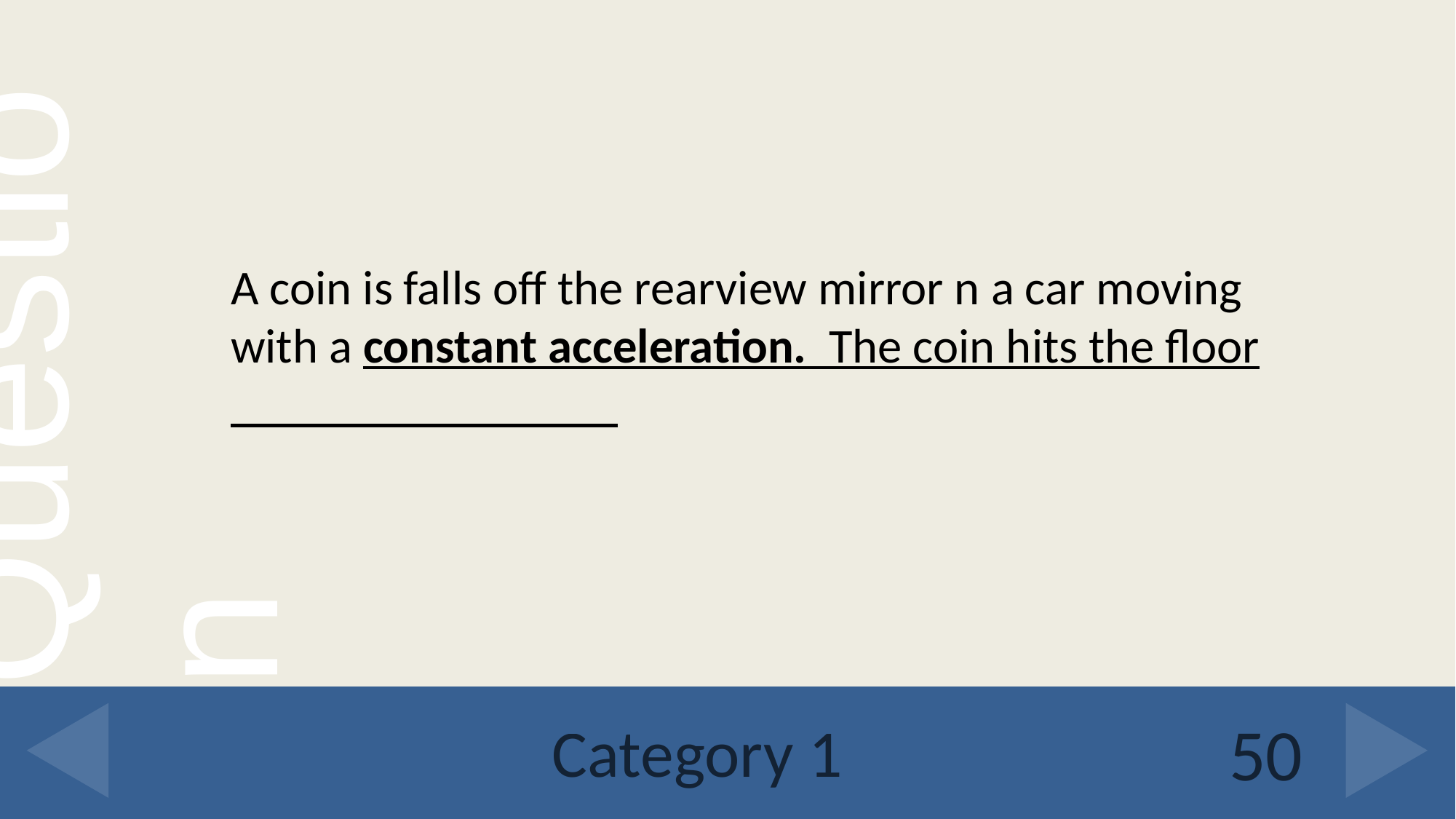

A coin is falls off the rearview mirror n a car moving with a constant acceleration.  The coin hits the floor
________________
# Category 1
50